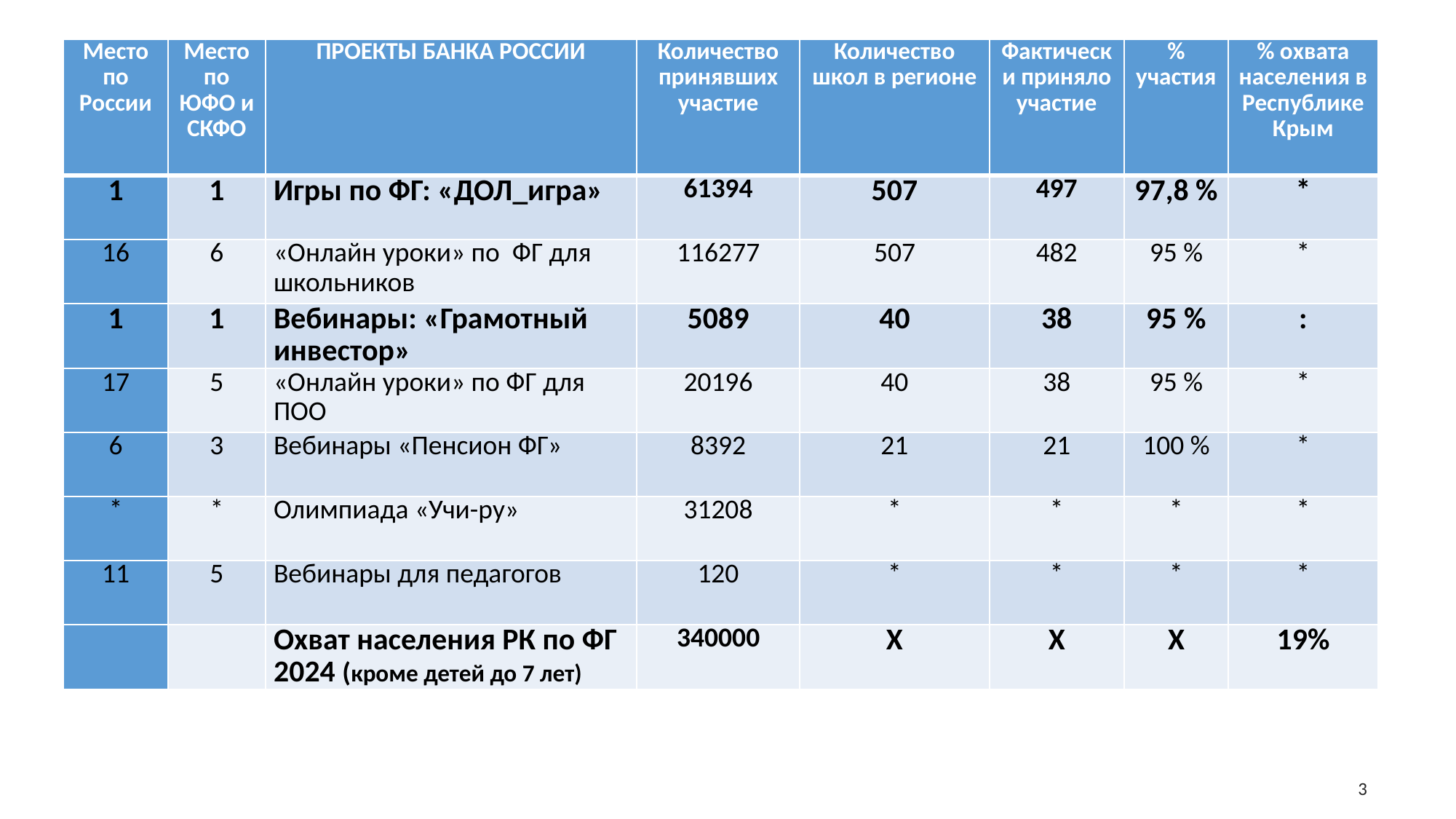

| Место по России | Место по ЮФО и СКФО | ПРОЕКТЫ БАНКА РОССИИ | Количество принявших участие | Количество школ в регионе | Фактически приняло участие | % участия | % охвата населения в Республике Крым |
| --- | --- | --- | --- | --- | --- | --- | --- |
| 1 | 1 | Игры по ФГ: «ДОЛ\_игра» | 61394 | 507 | 497 | 97,8 % | \* |
| 16 | 6 | «Онлайн уроки» по ФГ для школьников | 116277 | 507 | 482 | 95 % | \* |
| 1 | 1 | Вебинары: «Грамотный инвестор» | 5089 | 40 | 38 | 95 % | : |
| 17 | 5 | «Онлайн уроки» по ФГ для ПОО | 20196 | 40 | 38 | 95 % | \* |
| 6 | 3 | Вебинары «Пенсион ФГ» | 8392 | 21 | 21 | 100 % | \* |
| \* | \* | Олимпиада «Учи-ру» | 31208 | \* | \* | \* | \* |
| 11 | 5 | Вебинары для педагогов | 120 | \* | \* | \* | \* |
|  |  | Охват населения РК по ФГ 2024 (кроме детей до 7 лет) | 340000 | Х | Х | Х | 19% |
3